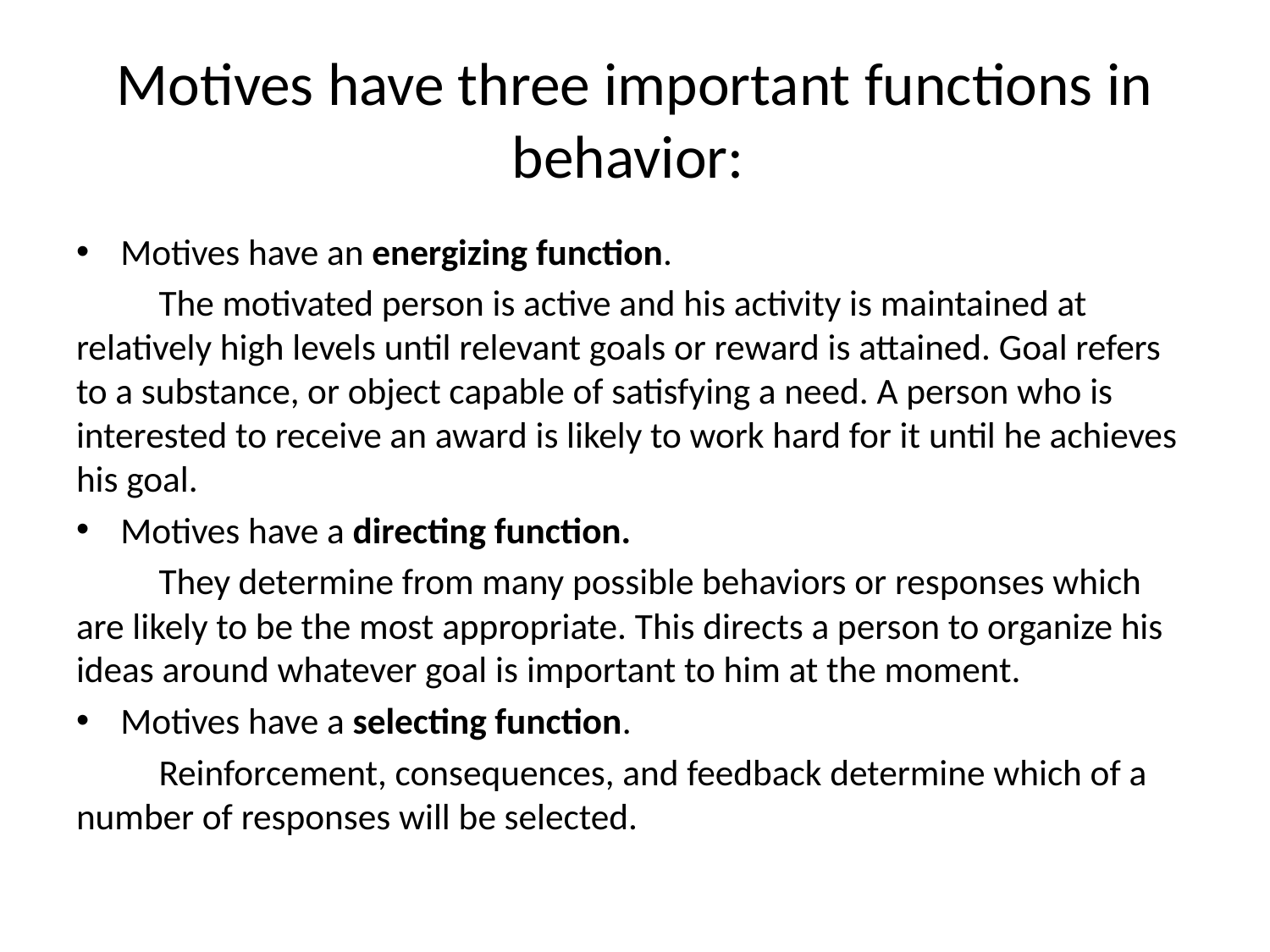

# Motives have three important functions in behavior:
Motives have an energizing function.
	The motivated person is active and his activity is maintained at relatively high levels until relevant goals or reward is attained. Goal refers to a substance, or object capable of satisfying a need. A person who is interested to receive an award is likely to work hard for it until he achieves his goal.
Motives have a directing function.
	They determine from many possible behaviors or responses which are likely to be the most appropriate. This directs a person to organize his ideas around whatever goal is important to him at the moment.
Motives have a selecting function.
	Reinforcement, consequences, and feedback determine which of a number of responses will be selected.